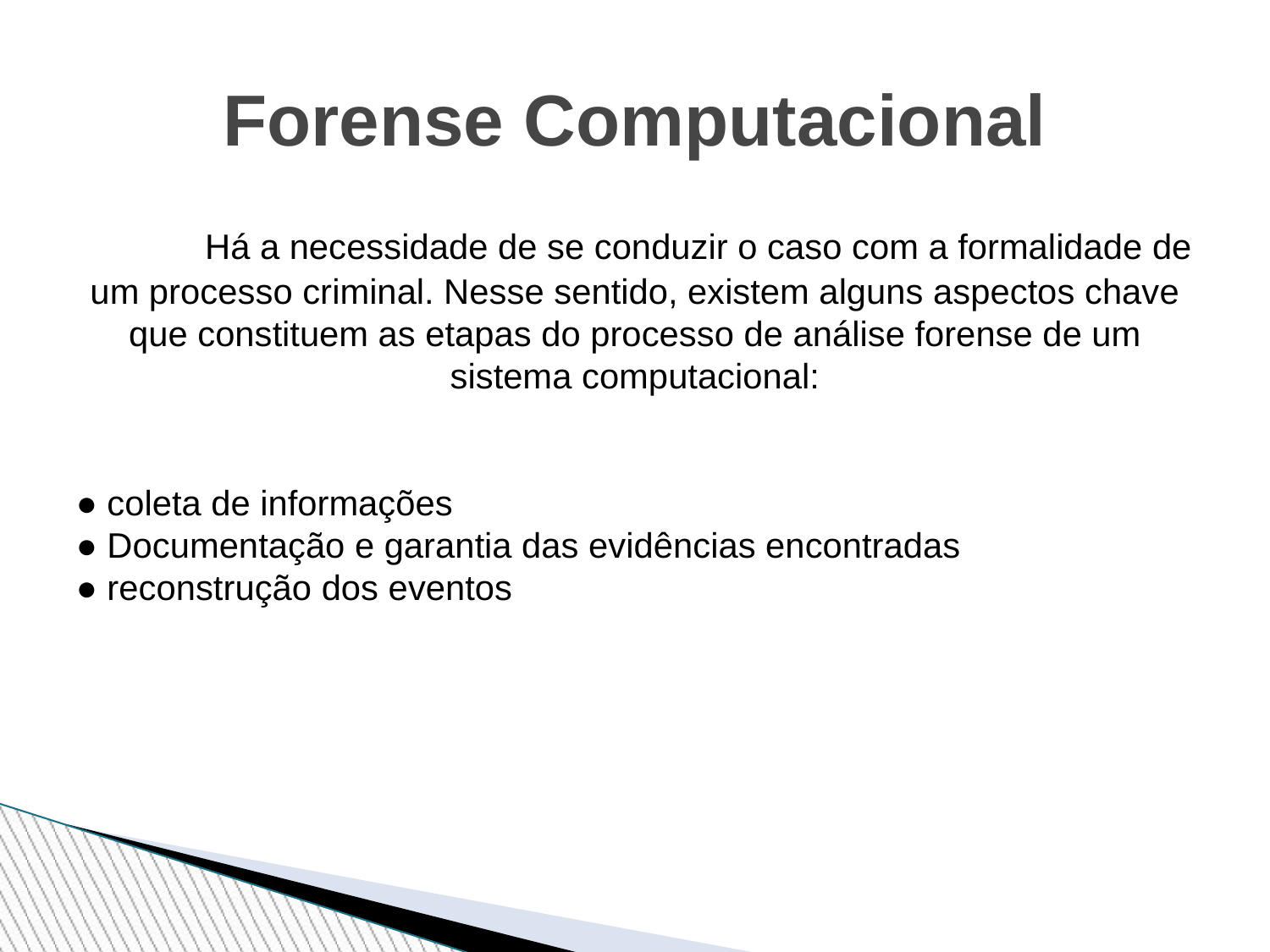

Forense Computacional
	Há a necessidade de se conduzir o caso com a formalidade de um processo criminal. Nesse sentido, existem alguns aspectos chave que constituem as etapas do processo de análise forense de um sistema computacional:

● coleta de informações
● Documentação e garantia das evidências encontradas
● reconstrução dos eventos